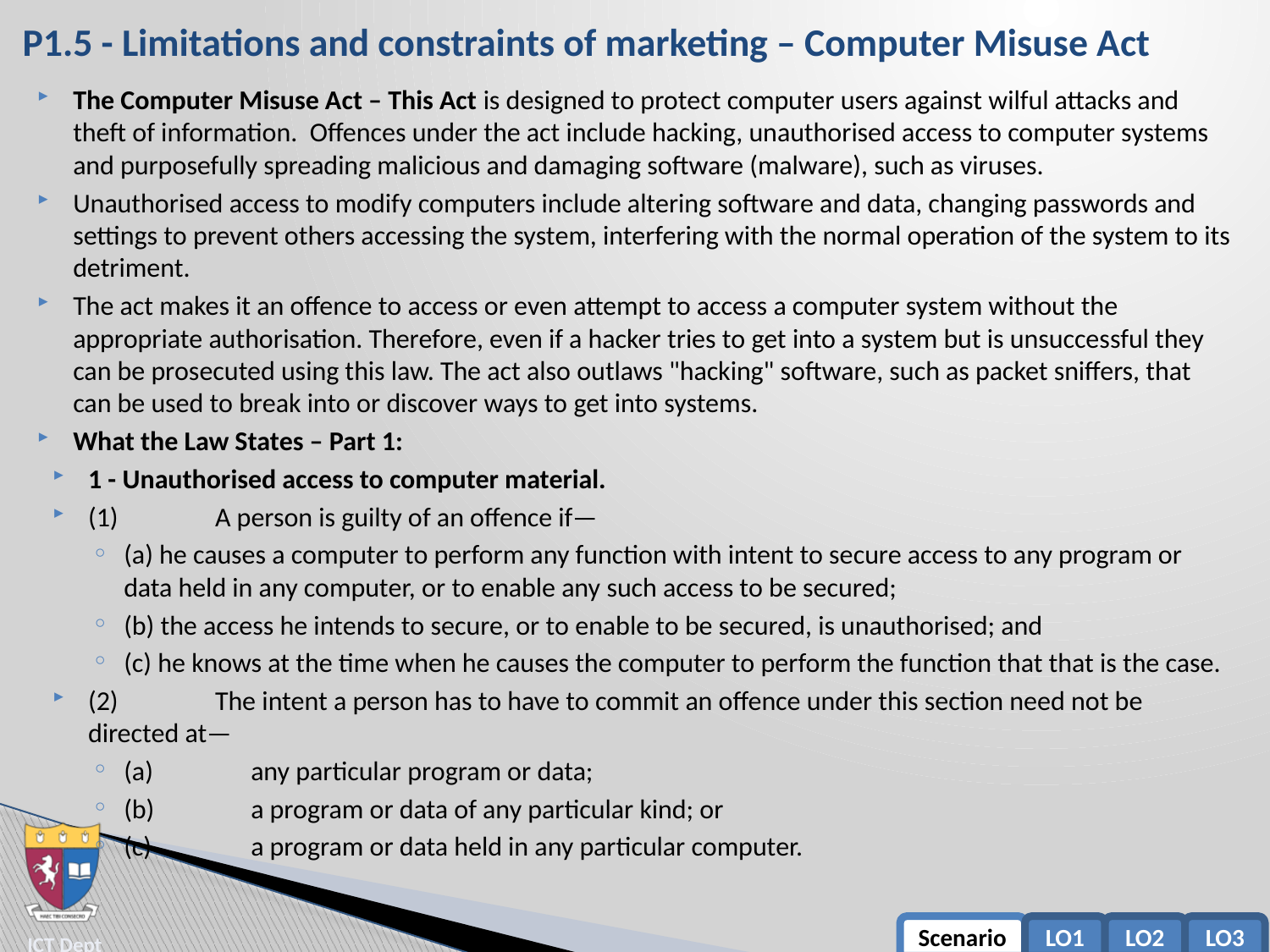

# P1.5 - Limitations and constraints of marketing – Computer Misuse Act
The Computer Misuse Act – This Act is designed to protect computer users against wilful attacks and theft of information.  Offences under the act include hacking, unauthorised access to computer systems and purposefully spreading malicious and damaging software (malware), such as viruses.
Unauthorised access to modify computers include altering software and data, changing passwords and settings to prevent others accessing the system, interfering with the normal operation of the system to its detriment.
The act makes it an offence to access or even attempt to access a computer system without the appropriate authorisation. Therefore, even if a hacker tries to get into a system but is unsuccessful they can be prosecuted using this law. The act also outlaws "hacking" software, such as packet sniffers, that can be used to break into or discover ways to get into systems.
What the Law States – Part 1:
1 - Unauthorised access to computer material.
(1)	A person is guilty of an offence if—
(a) he causes a computer to perform any function with intent to secure access to any program or data held in any computer, or to enable any such access to be secured;
(b) the access he intends to secure, or to enable to be secured, is unauthorised; and
(c) he knows at the time when he causes the computer to perform the function that that is the case.
(2)	The intent a person has to have to commit an offence under this section need not be directed at—
(a)	any particular program or data;
(b)	a program or data of any particular kind; or
(c)	a program or data held in any particular computer.